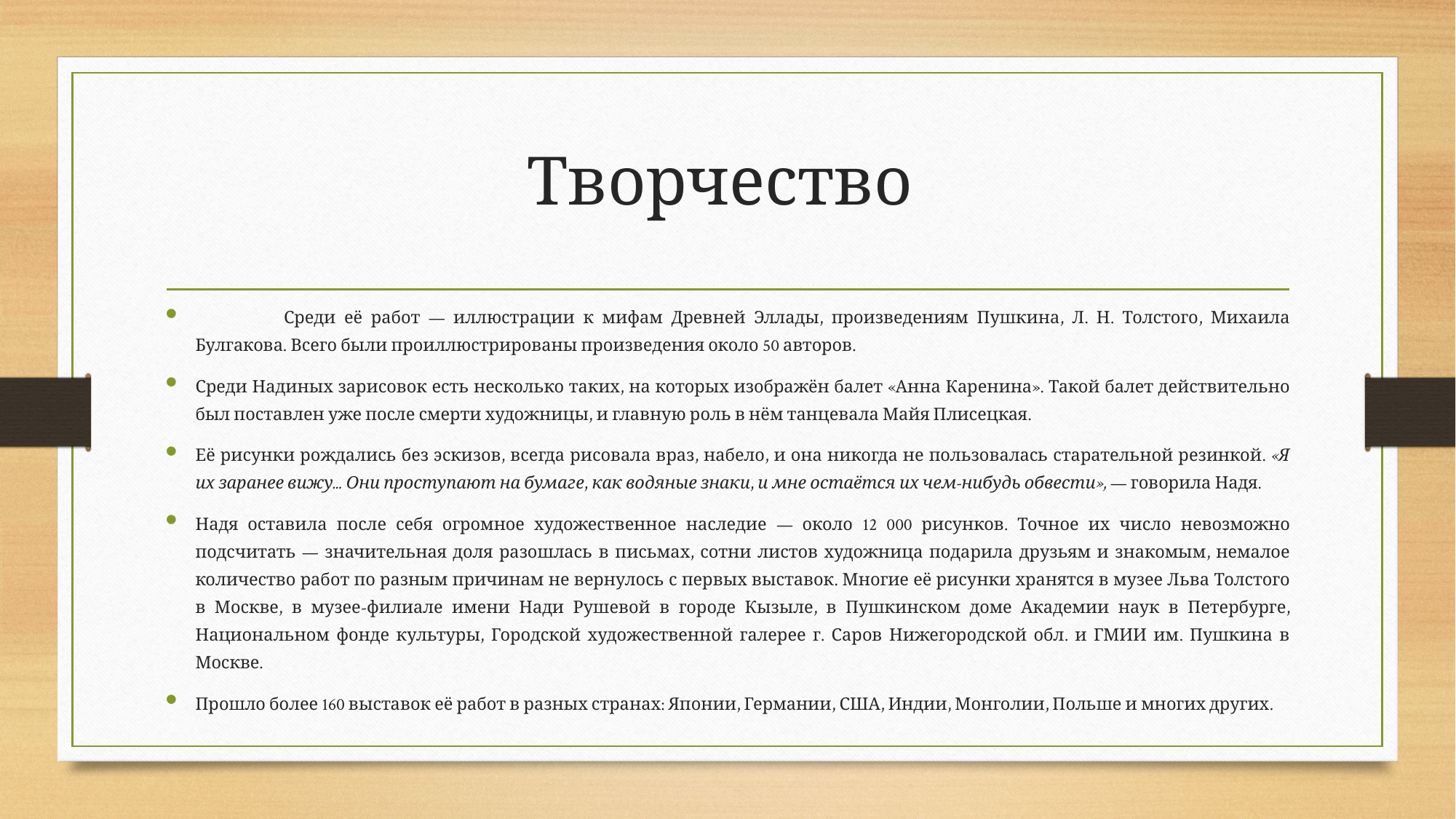

# Творчество
	Среди её работ — иллюстрации к мифам Древней Эллады, произведениям Пушкина, Л. Н. Толстого, Михаила Булгакова. Всего были проиллюстрированы произведения около 50 авторов.
Среди Надиных зарисовок есть несколько таких, на которых изображён балет «Анна Каренина». Такой балет действительно был поставлен уже после смерти художницы, и главную роль в нём танцевала Майя Плисецкая.
Её рисунки рождались без эскизов, всегда рисовала враз, набело, и она никогда не пользовалась старательной резинкой. «Я их заранее вижу... Они проступают на бумаге, как водяные знаки, и мне остаётся их чем-нибудь обвести», — говорила Надя.
Надя оставила после себя огромное художественное наследие — около 12 000 рисунков. Точное их число невозможно подсчитать — значительная доля разошлась в письмах, сотни листов художница подарила друзьям и знакомым, немалое количество работ по разным причинам не вернулось с первых выставок. Многие её рисунки хранятся в музее Льва Толстого в Москве, в музее-филиале имени Нади Рушевой в городе Кызыле, в Пушкинском доме Академии наук в Петербурге, Национальном фонде культуры, Городской художественной галерее г. Саров Нижегородской обл. и ГМИИ им. Пушкина в Москве.
Прошло более 160 выставок её работ в разных странах: Японии, Германии, США, Индии, Монголии, Польше и многих других.